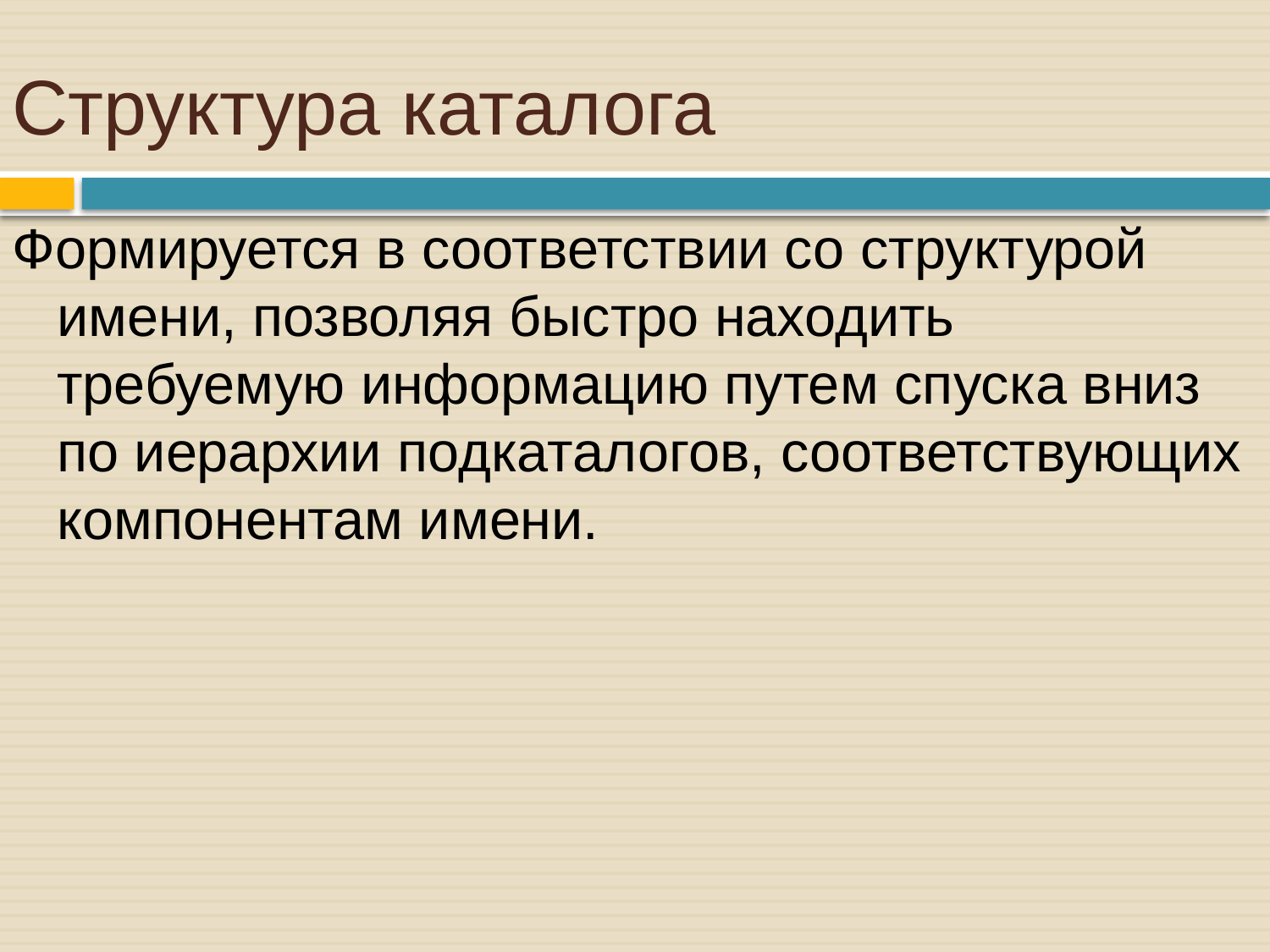

# Структура каталога
Формируется в соответствии со структурой имени, позволяя быстро находить требуемую информацию путем спуска вниз по иерархии подкаталогов, соответствующих компонентам имени.